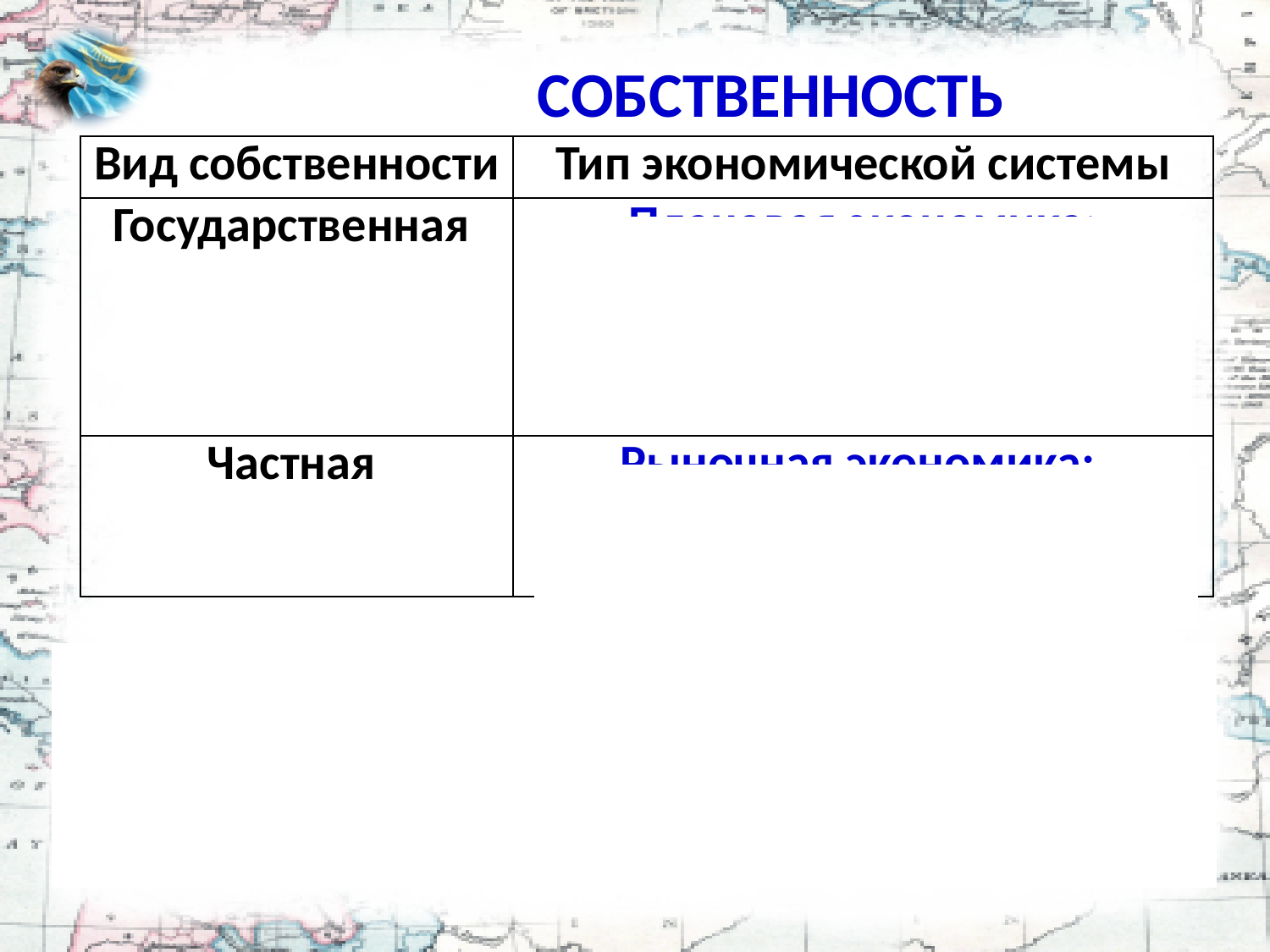

# СОБСТВЕННОСТЬ
| Вид собственности | Тип экономической системы |
| --- | --- |
| Государственная | Плановая экономика: централизованное планирование и распределение |
| Частная | Рыночная экономика: свобода выбора, рыночное ценообразование |

ЭКОНОМИЧЕСКАЯ СИСТЕМА - совокупность всех экономических процессов, совершающихся в обществе на основе сложившихся в нем отношений собственности и хозяйственного механизма.